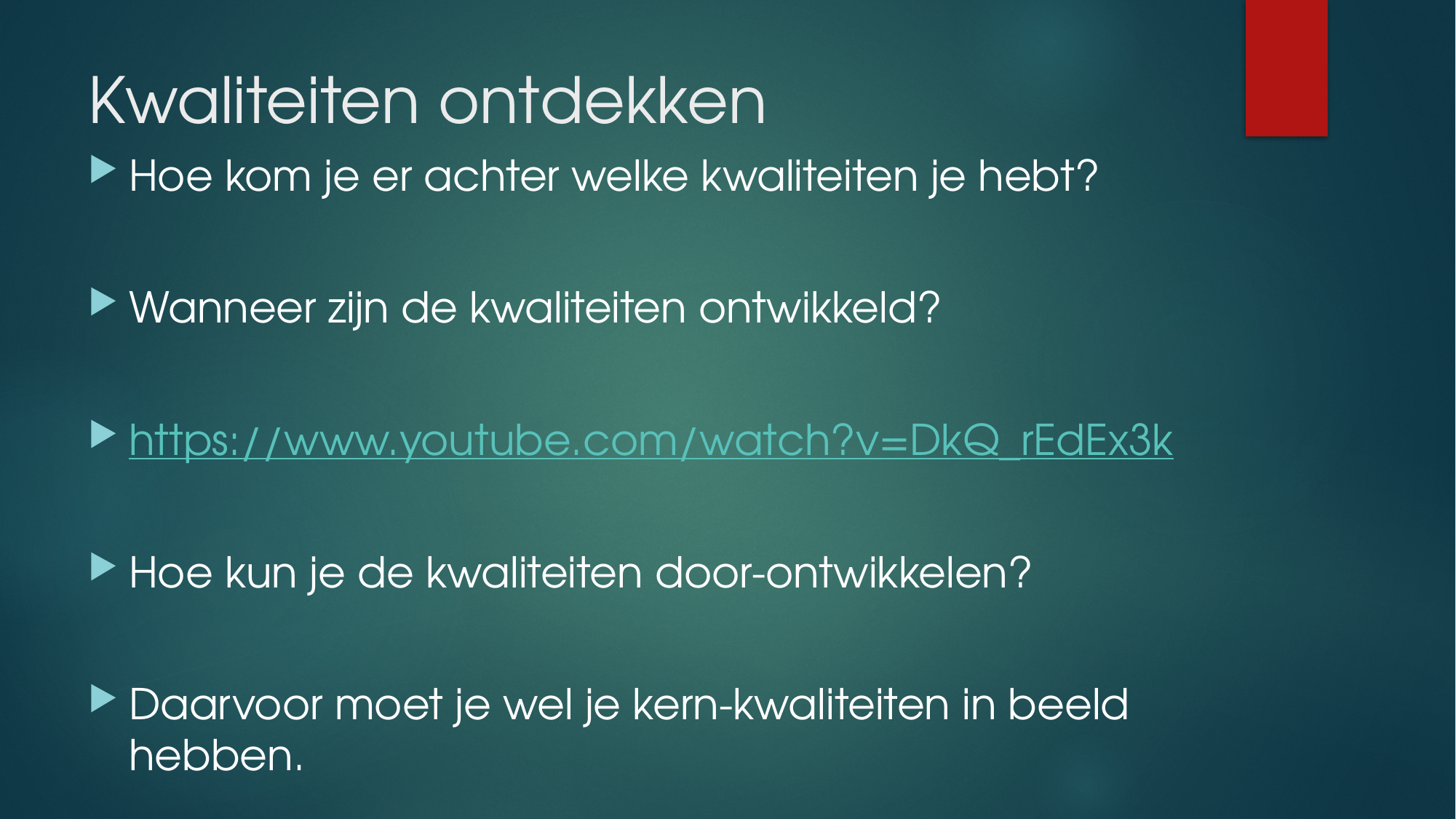

# Kwaliteiten ontdekken
Hoe kom je er achter welke kwaliteiten je hebt?

Wanneer zijn de kwaliteiten ontwikkeld?

https://www.youtube.com/watch?v=DkQ_rEdEx3k

Hoe kun je de kwaliteiten door-ontwikkelen?

Daarvoor moet je wel je kern-kwaliteiten in beeld hebben.